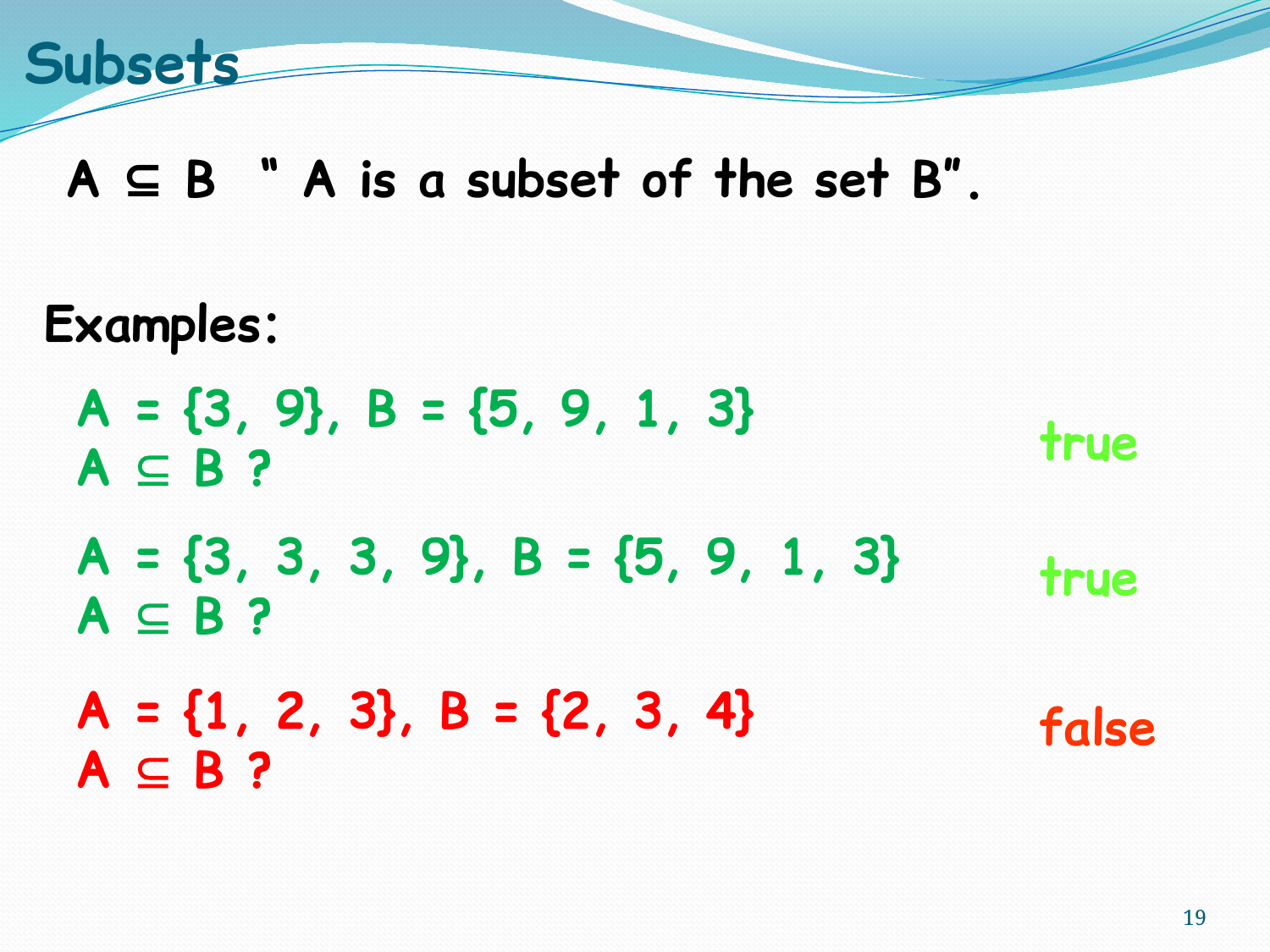

Subsets
A ⊆ B  “ A is a subset of the set B”.
Examples:
A = {3, 9}, B = {5, 9, 1, 3}            A ⊆ B ?
true
A = {3, 3, 3, 9}, B = {5, 9, 1, 3}   A ⊆ B ?
true
A = {1, 2, 3}, B = {2, 3, 4}           A ⊆ B ?
false
19